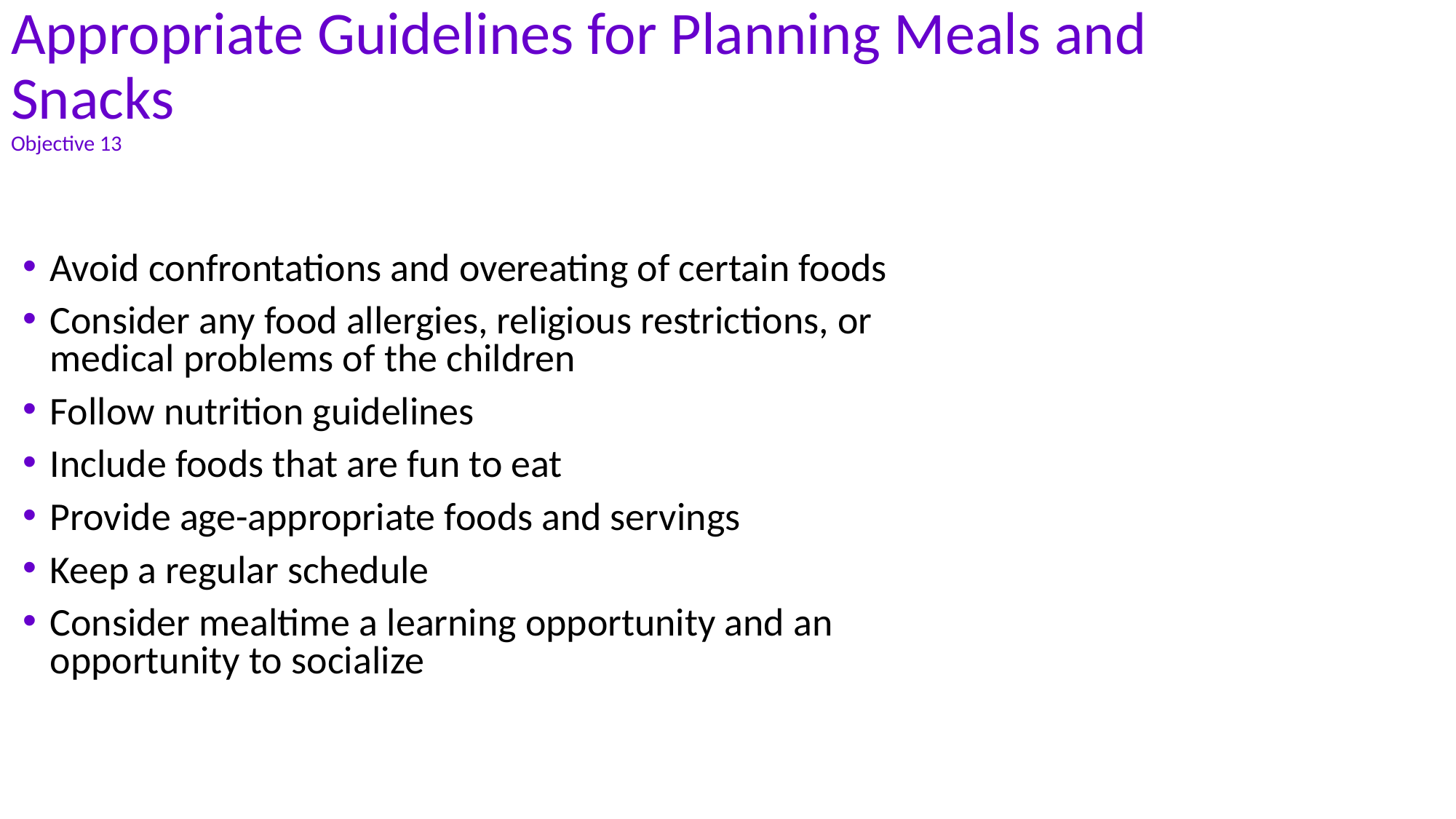

# Appropriate Guidelines for Planning Meals and Snacks Objective 13
Avoid confrontations and overeating of certain foods
Consider any food allergies, religious restrictions, or medical problems of the children
Follow nutrition guidelines
Include foods that are fun to eat
Provide age-appropriate foods and servings
Keep a regular schedule
Consider mealtime a learning opportunity and an opportunity to socialize